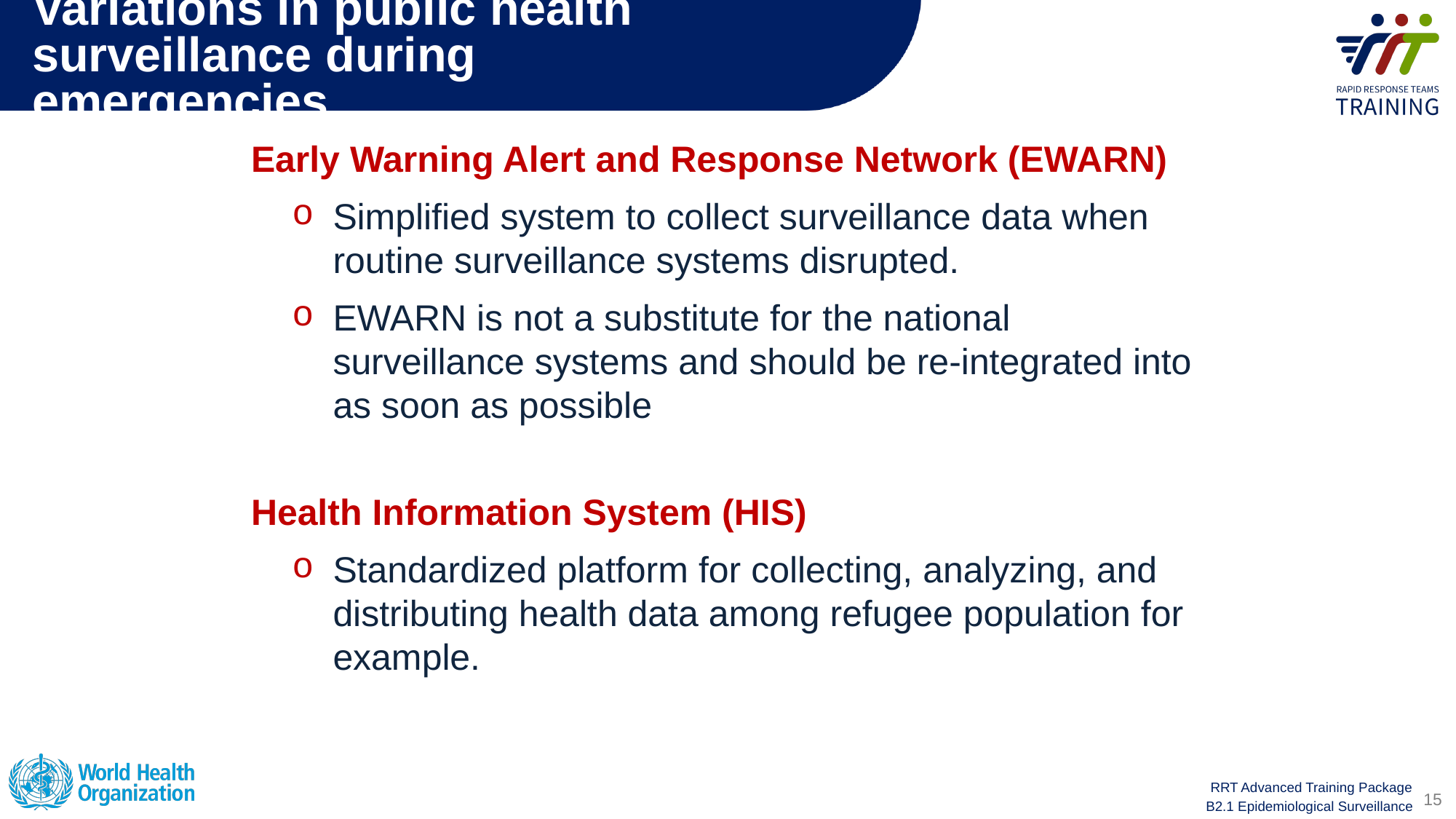

Variations in public health surveillance during emergencies
Early Warning Alert and Response Network (EWARN)
Simplified system to collect surveillance data when routine surveillance systems disrupted.
EWARN is not a substitute for the national surveillance systems and should be re-integrated into as soon as possible

Health Information System (HIS)
Standardized platform for collecting, analyzing, and distributing health data among refugee population for example.